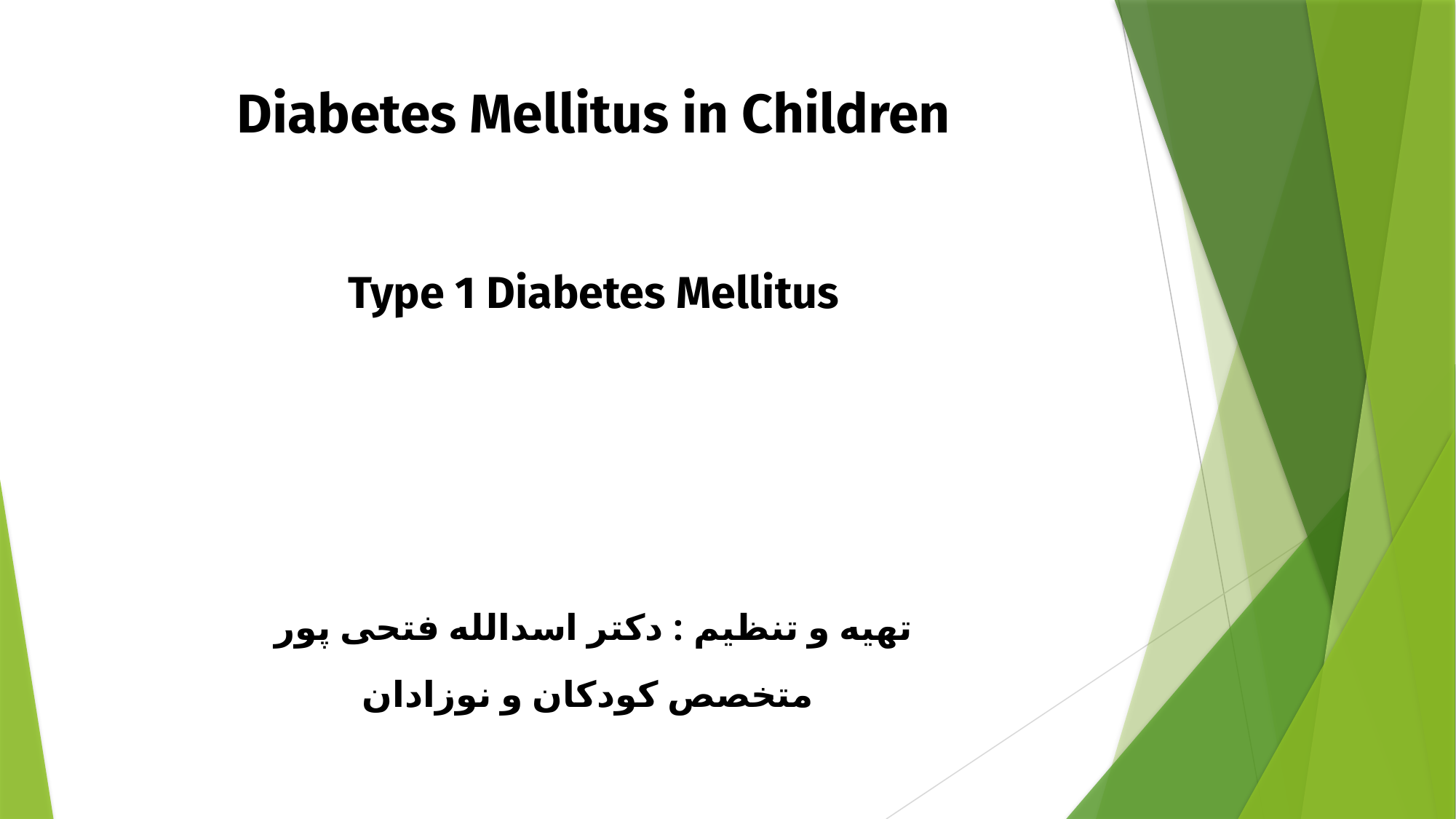

# Diabetes Mellitus in Children
Type 1 Diabetes Mellitus

تهیه و تنظیم : دکتر اسدالله فتحی پور
متخصص کودکان و نوزادان